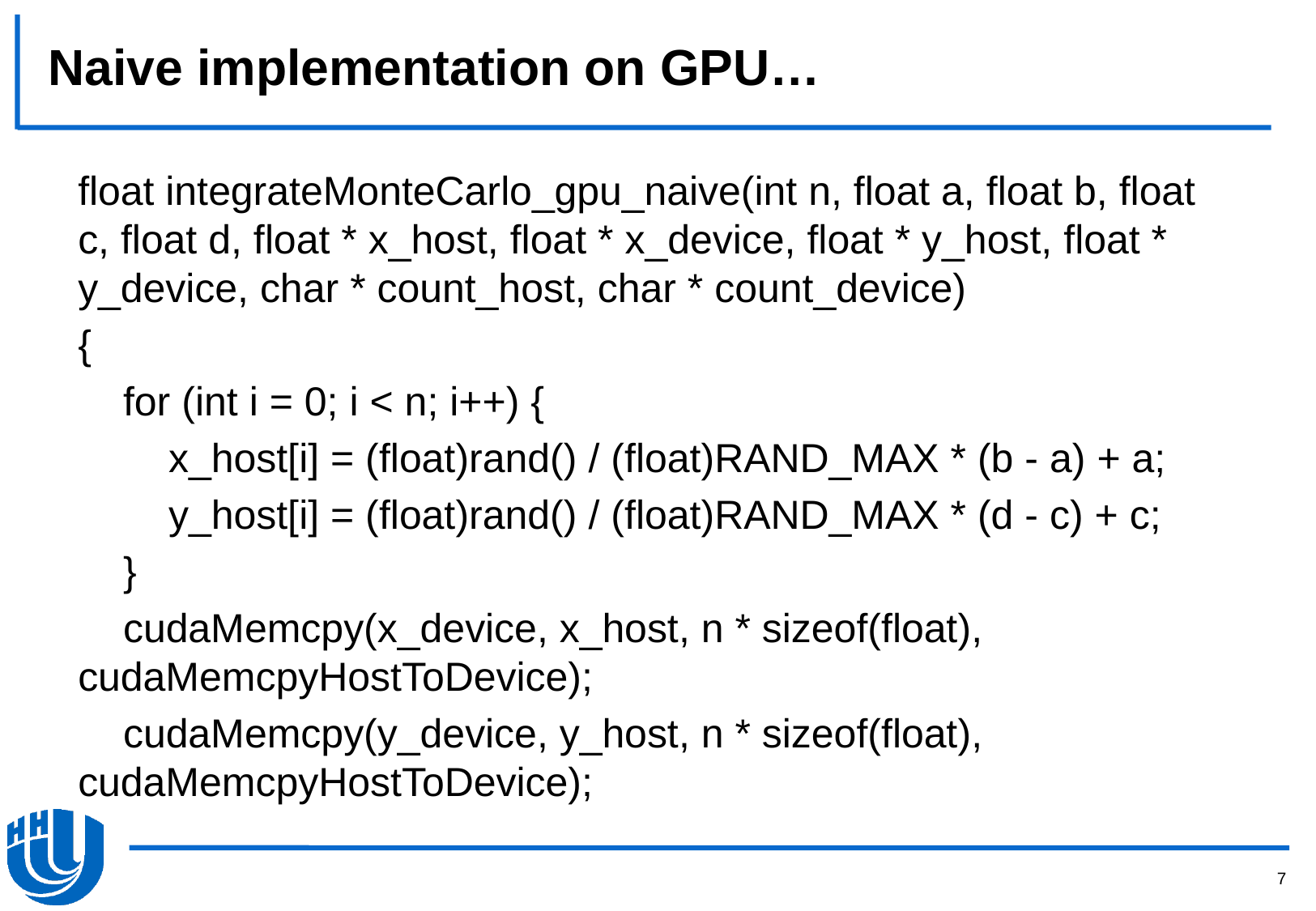

# Naive implementation on GPU…
float integrateMonteCarlo_gpu_naive(int n, float a, float b, float c, float d, float * x_host, float * x_device, float * y_host, float * y_device, char * count_host, char * count_device)
{
    for (int i = 0; i < n; i++) {
        x_host[i] = (float)rand() / (float)RAND_MAX * (b - a) + a;
        y_host[i] = (float)rand() / (float)RAND_MAX * (d - c) + c;
    }
    cudaMemcpy(x_device, x_host, n * sizeof(float), cudaMemcpyHostToDevice);
    cudaMemcpy(y_device, y_host, n * sizeof(float), cudaMemcpyHostToDevice);
7